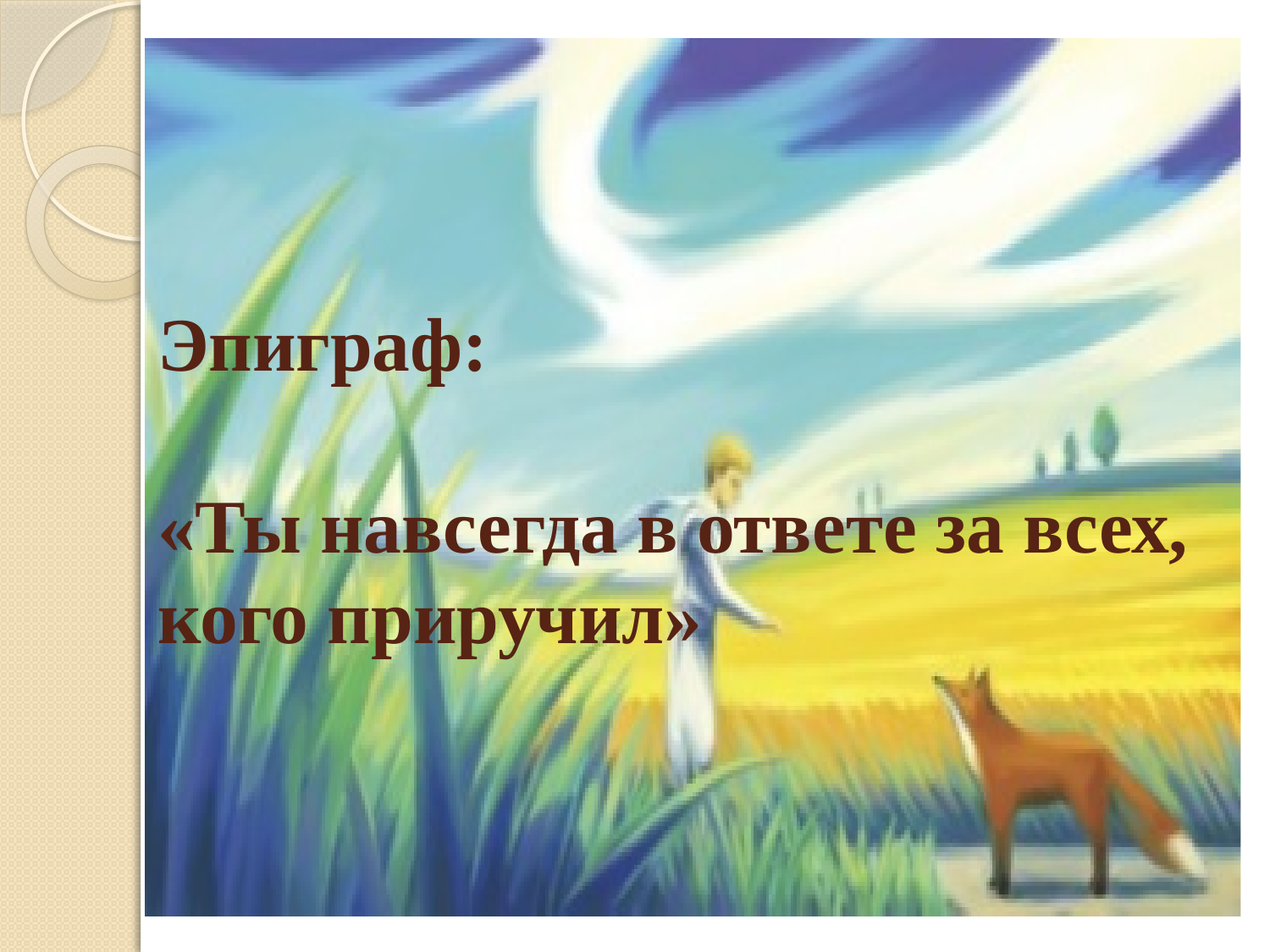

# Эпиграф: «Ты навсегда в ответе за всех, кого приручил»